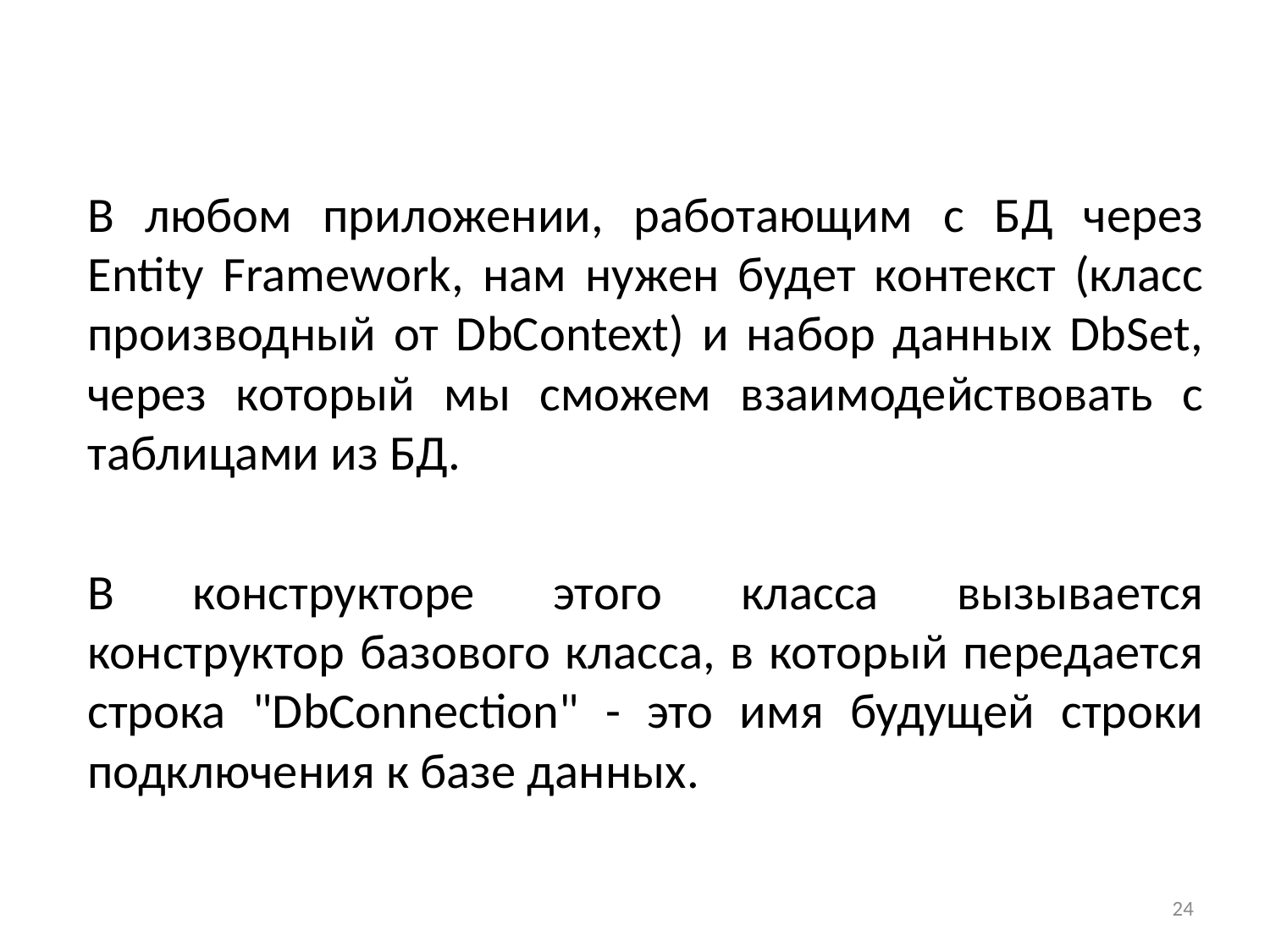

В любом приложении, работающим с БД через Entity Framework, нам нужен будет контекст (класс производный от DbContext) и набор данных DbSet, через который мы сможем взаимодействовать с таблицами из БД.

В конструкторе этого класса вызывается конструктор базового класса, в который передается строка "DbConnection" - это имя будущей строки подключения к базе данных.

24